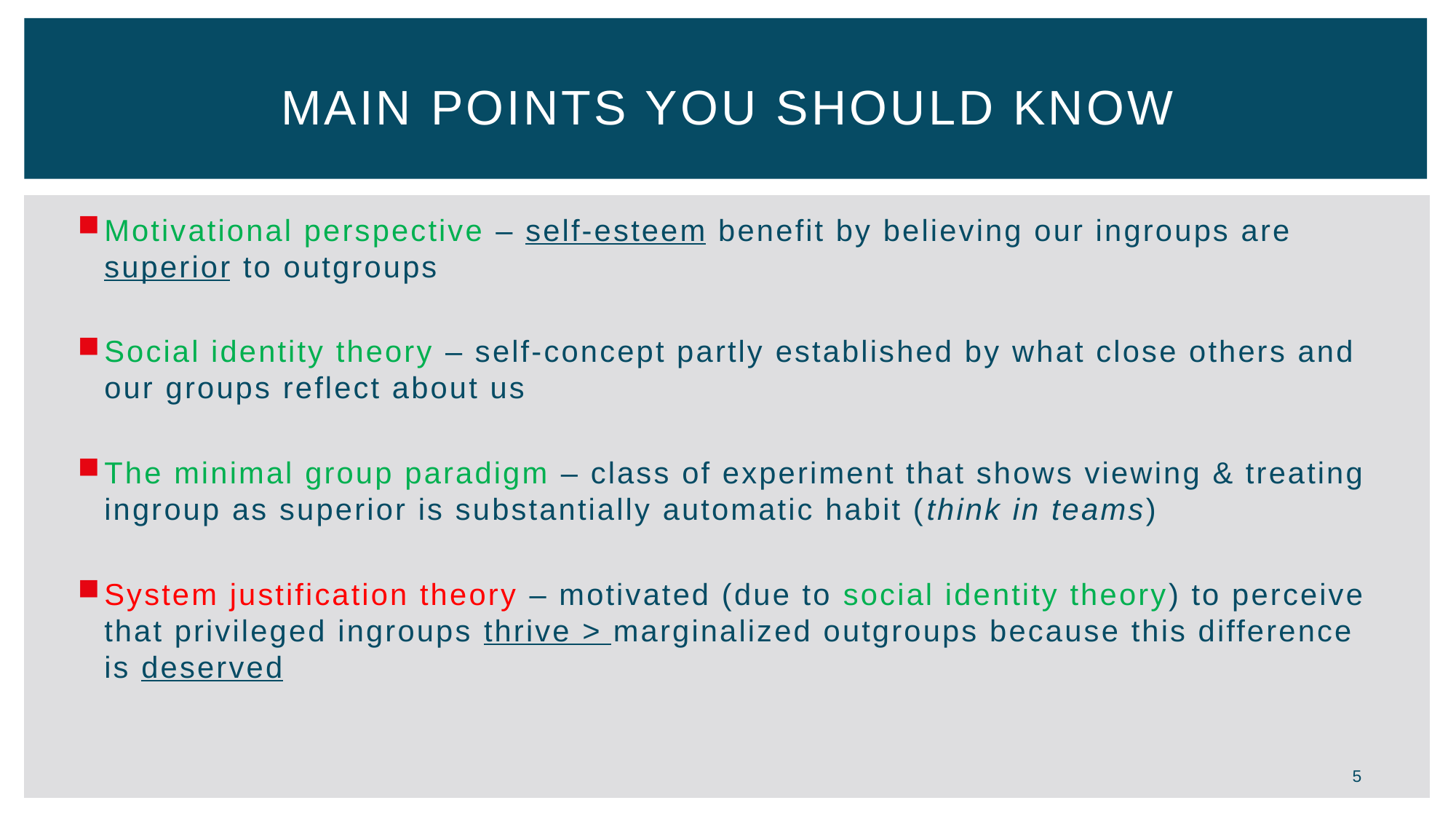

# Main Points you should know
Motivational perspective – self-esteem benefit by believing our ingroups are superior to outgroups

Social identity theory – self-concept partly established by what close others and our groups reflect about us

The minimal group paradigm – class of experiment that shows viewing & treating ingroup as superior is substantially automatic habit (think in teams)

System justification theory – motivated (due to social identity theory) to perceive that privileged ingroups thrive > marginalized outgroups because this difference is deserved
5